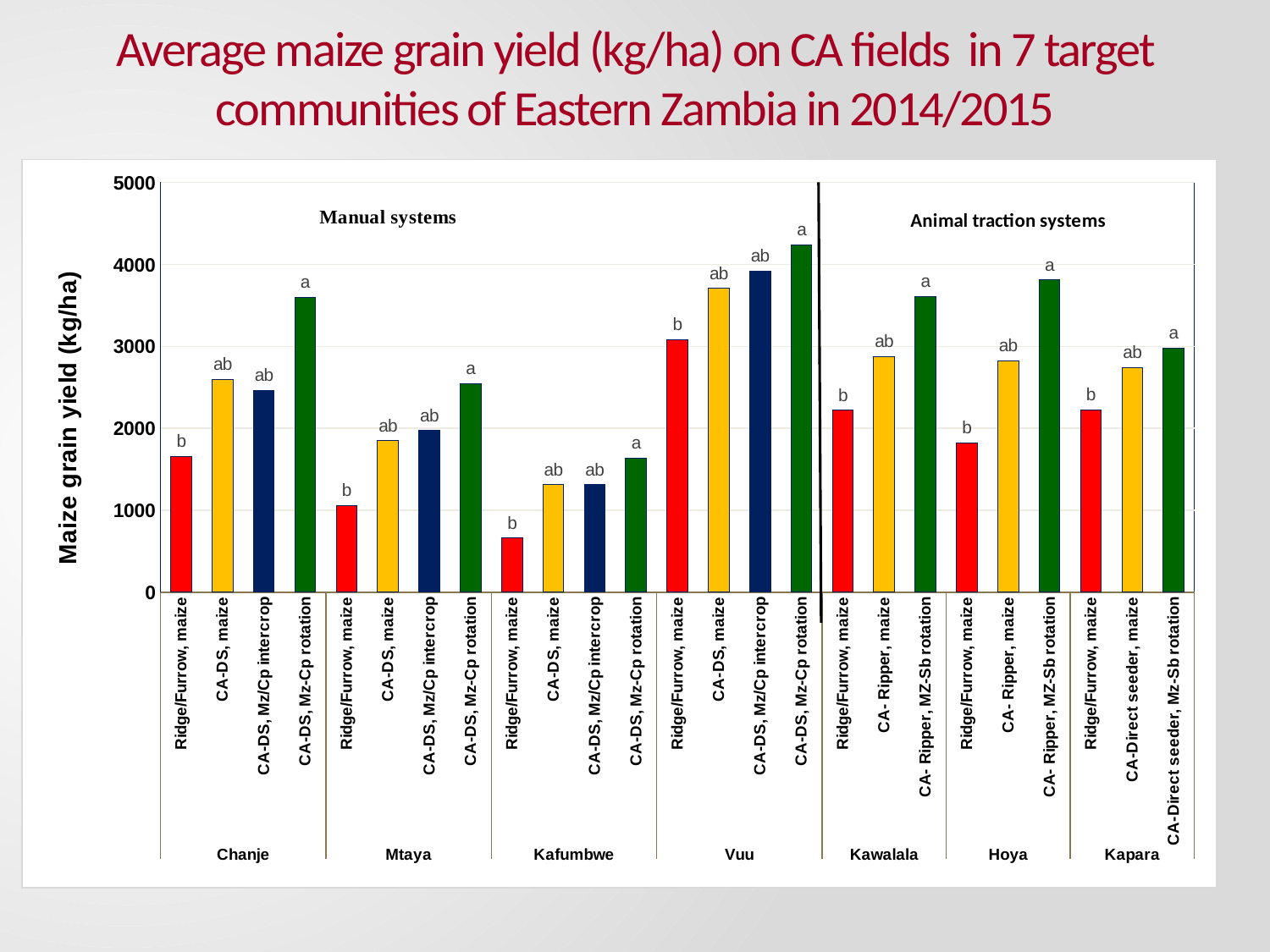

# Average maize grain yield (kg/ha) on CA fields  in 7 target communities of Eastern Zambia in 2014/2015

### Chart

| Category | Grain |
|---|---|
| Ridge/Furrow, maize | 1655.7 |
| CA-DS, maize | 2596.8 |
| CA-DS, Mz/Cp intercrop | 2465.2 |
| CA-DS, Mz-Cp rotation | 3597.5 |
| Ridge/Furrow, maize | 1061.7 |
| CA-DS, maize | 1848.6 |
| CA-DS, Mz/Cp intercrop | 1975.0 |
| CA-DS, Mz-Cp rotation | 2544.7 |
| Ridge/Furrow, maize | 660.2 |
| CA-DS, maize | 1311.6 |
| CA-DS, Mz/Cp intercrop | 1314.1 |
| CA-DS, Mz-Cp rotation | 1637.5 |
| Ridge/Furrow, maize | 3084.0 |
| CA-DS, maize | 3705.6 |
| CA-DS, Mz/Cp intercrop | 3915.3 |
| CA-DS, Mz-Cp rotation | 4239.3 |
| Ridge/Furrow, maize | 2219.5 |
| CA- Ripper, maize | 2879.1 |
| CA- Ripper, MZ-Sb rotation | 3606.8 |
| Ridge/Furrow, maize | 1822.2 |
| CA- Ripper, maize | 2823.1 |
| CA- Ripper, MZ-Sb rotation | 3814.7 |
| Ridge/Furrow, maize | 2223.4 |
| CA-Direct seeder, maize | 2742.1 |
| CA-Direct seeder, Mz-Sb rotation | 2982.4 |